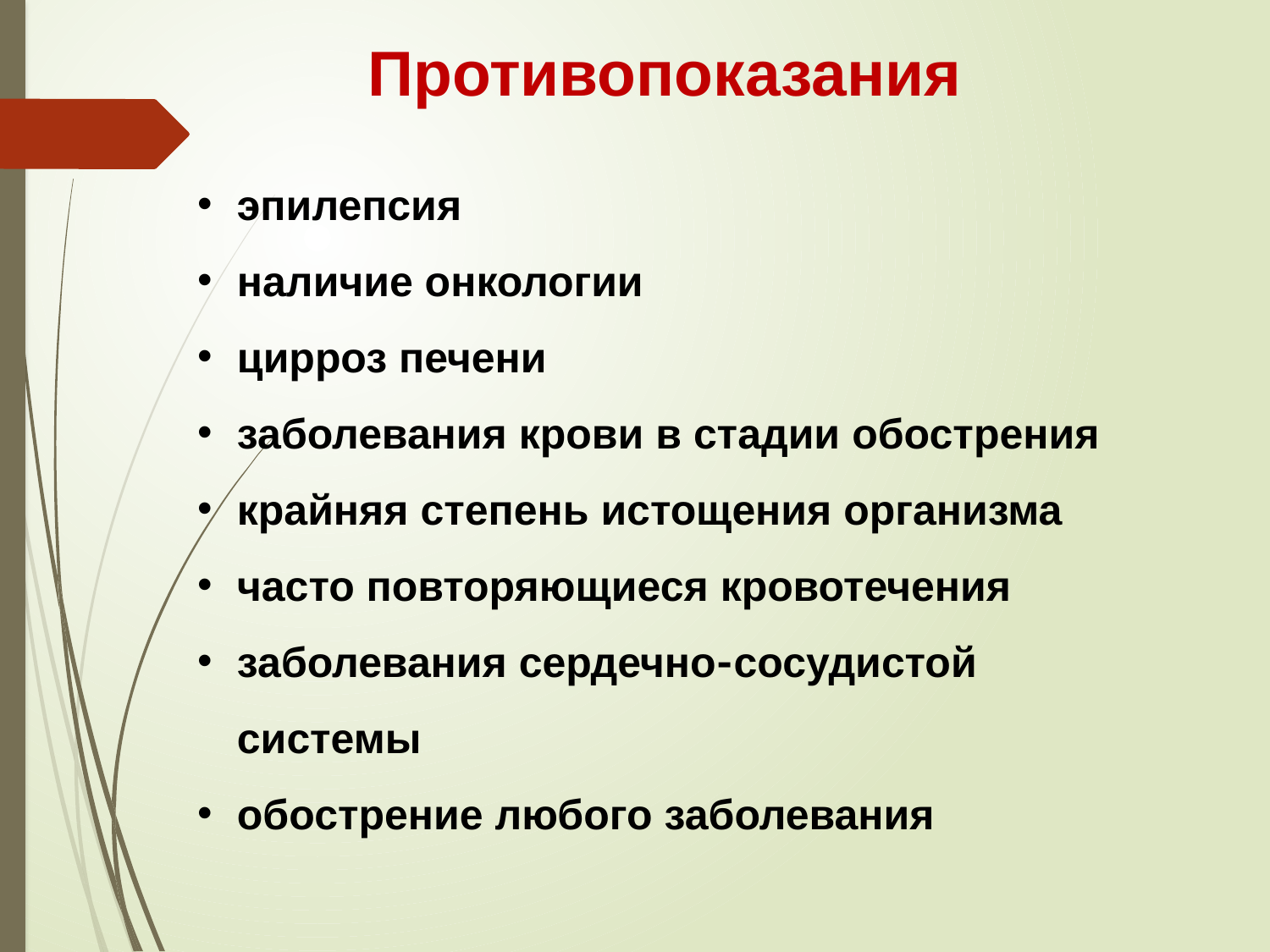

Противопоказания
эпилепсия
наличие онкологии
цирроз печени
заболевания крови в стадии обострения
крайняя степень истощения организма
часто повторяющиеся кровотечения
заболевания сердечно-сосудистой системы
обострение любого заболевания